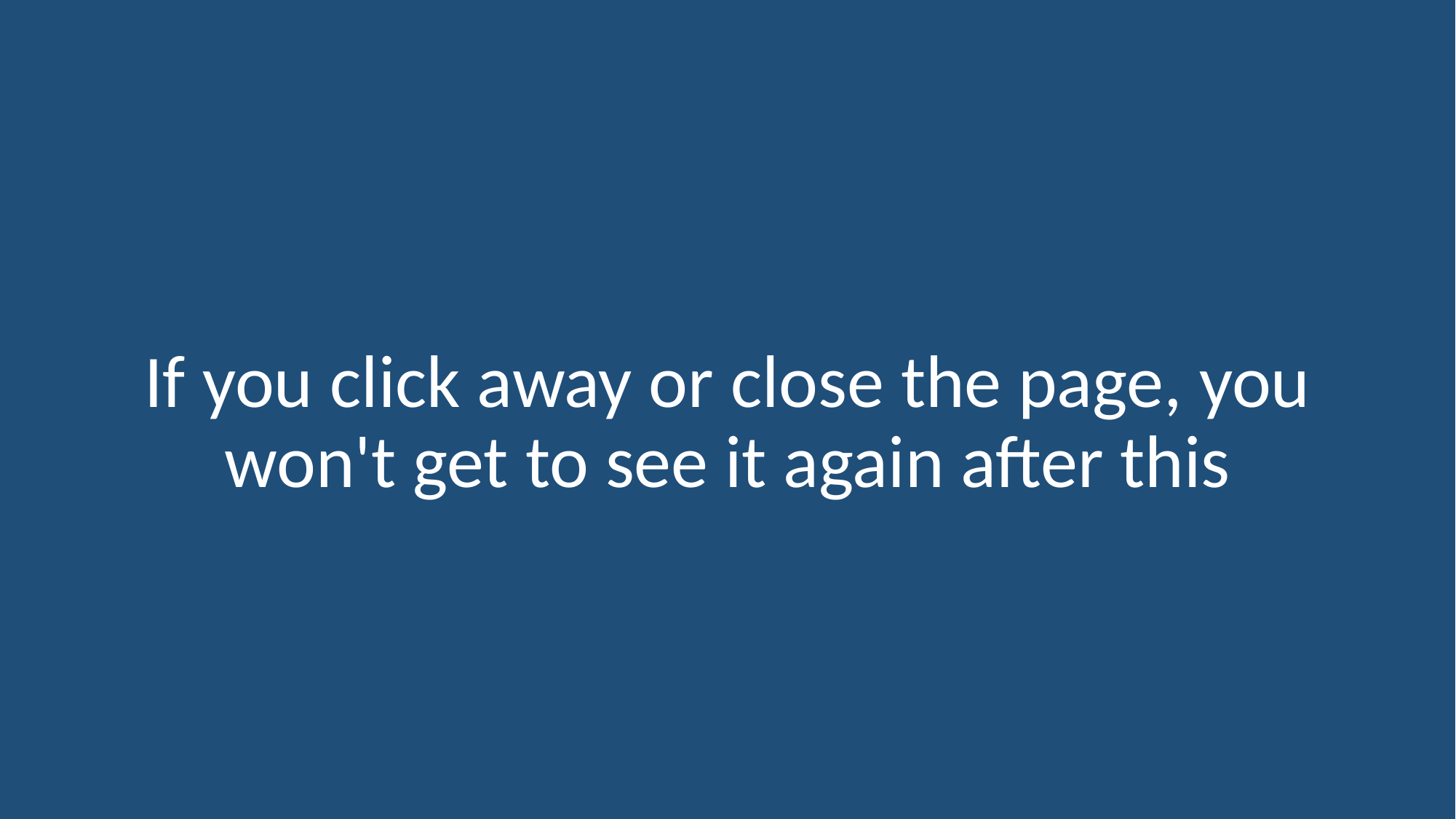

If you click away or close the page, you won't get to see it again after this